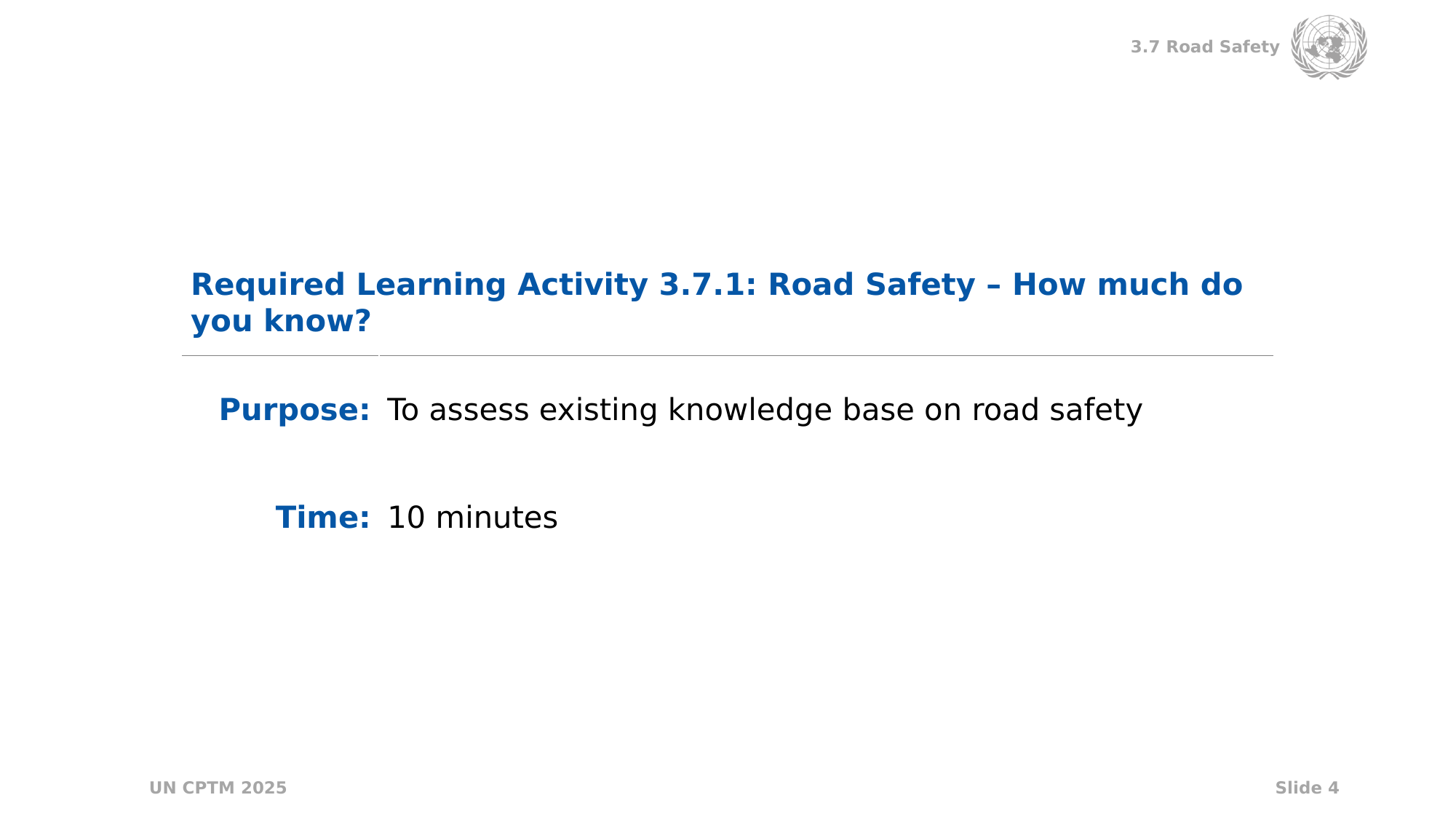

| Required Learning Activity 3.7.1: Road Safety – How much do you know? |  |
| --- | --- |
| Purpose: | To assess existing knowledge base on road safety |
| Time: | 10 minutes |